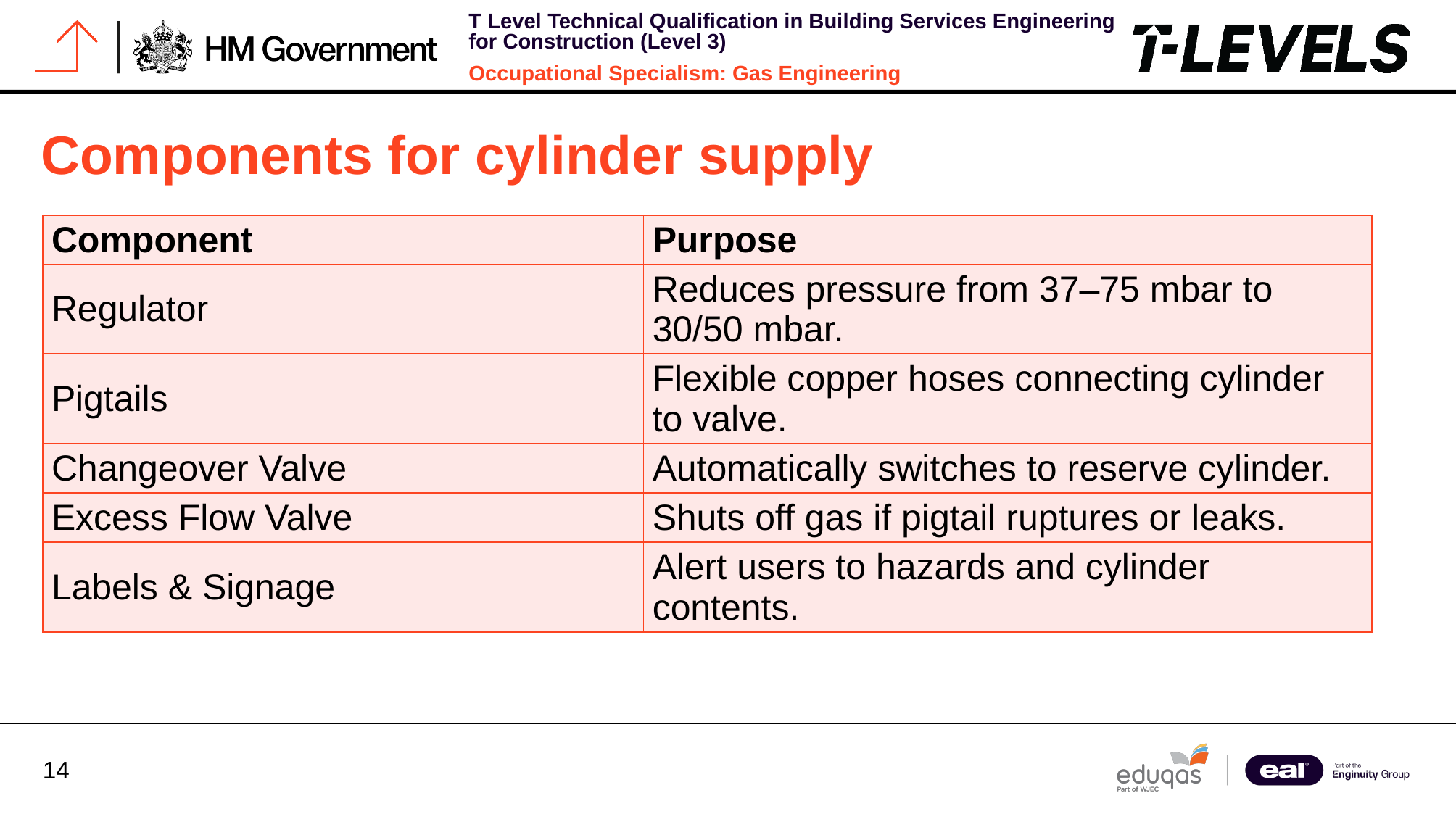

# Components for cylinder supply
| Component | Purpose |
| --- | --- |
| Regulator | Reduces pressure from 37–75 mbar to 30/50 mbar. |
| Pigtails | Flexible copper hoses connecting cylinder to valve. |
| Changeover Valve | Automatically switches to reserve cylinder. |
| Excess Flow Valve | Shuts off gas if pigtail ruptures or leaks. |
| Labels & Signage | Alert users to hazards and cylinder contents. |